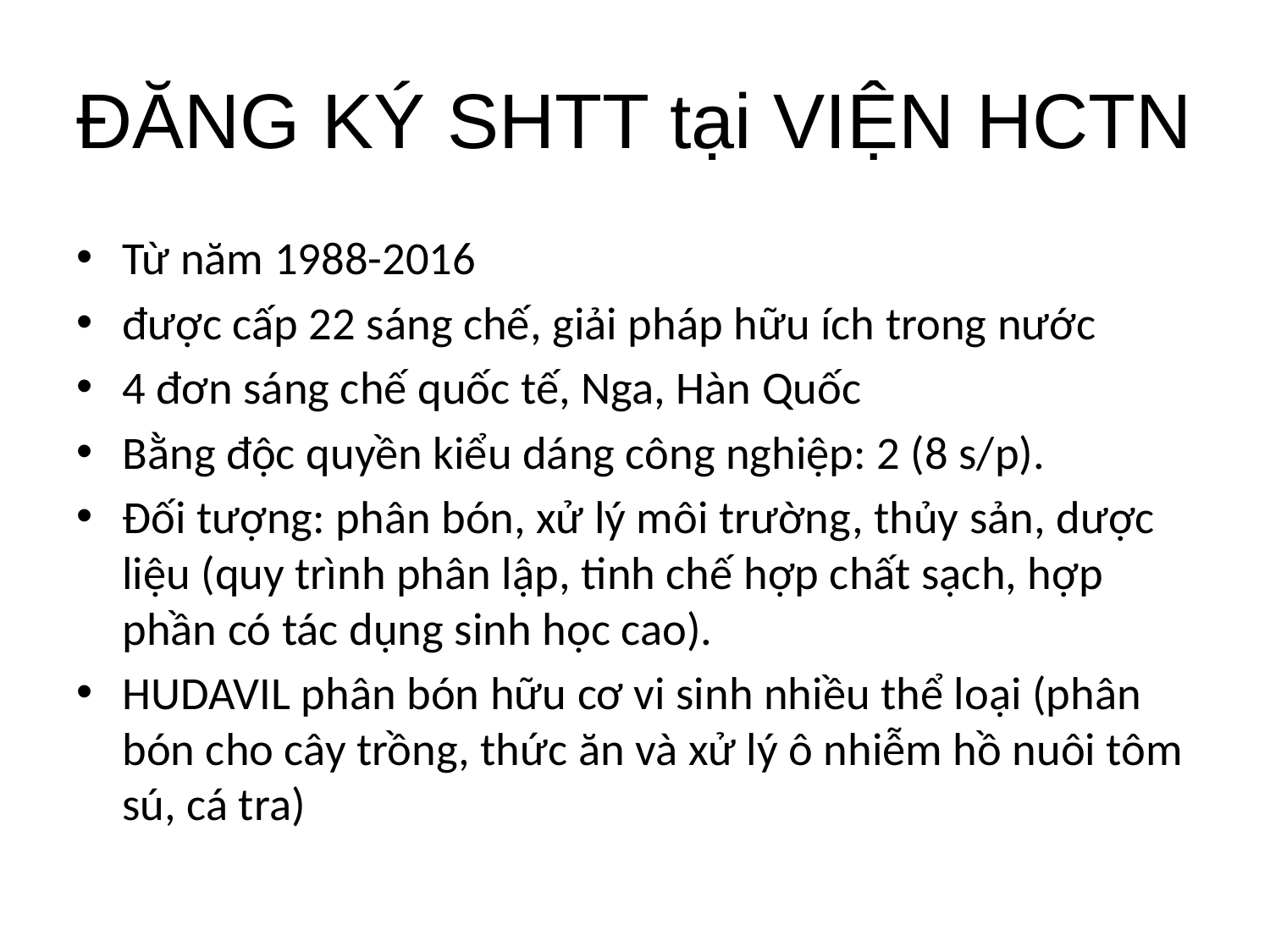

# ĐĂNG KÝ SHTT tại VIỆN HCTN
Từ năm 1988-2016
được cấp 22 sáng chế, giải pháp hữu ích trong nước
4 đơn sáng chế quốc tế, Nga, Hàn Quốc
Bằng độc quyền kiểu dáng công nghiệp: 2 (8 s/p).
Đối tượng: phân bón, xử lý môi trường, thủy sản, dược liệu (quy trình phân lập, tinh chế hợp chất sạch, hợp phần có tác dụng sinh học cao).
HUDAVIL phân bón hữu cơ vi sinh nhiều thể loại (phân bón cho cây trồng, thức ăn và xử lý ô nhiễm hồ nuôi tôm sú, cá tra)